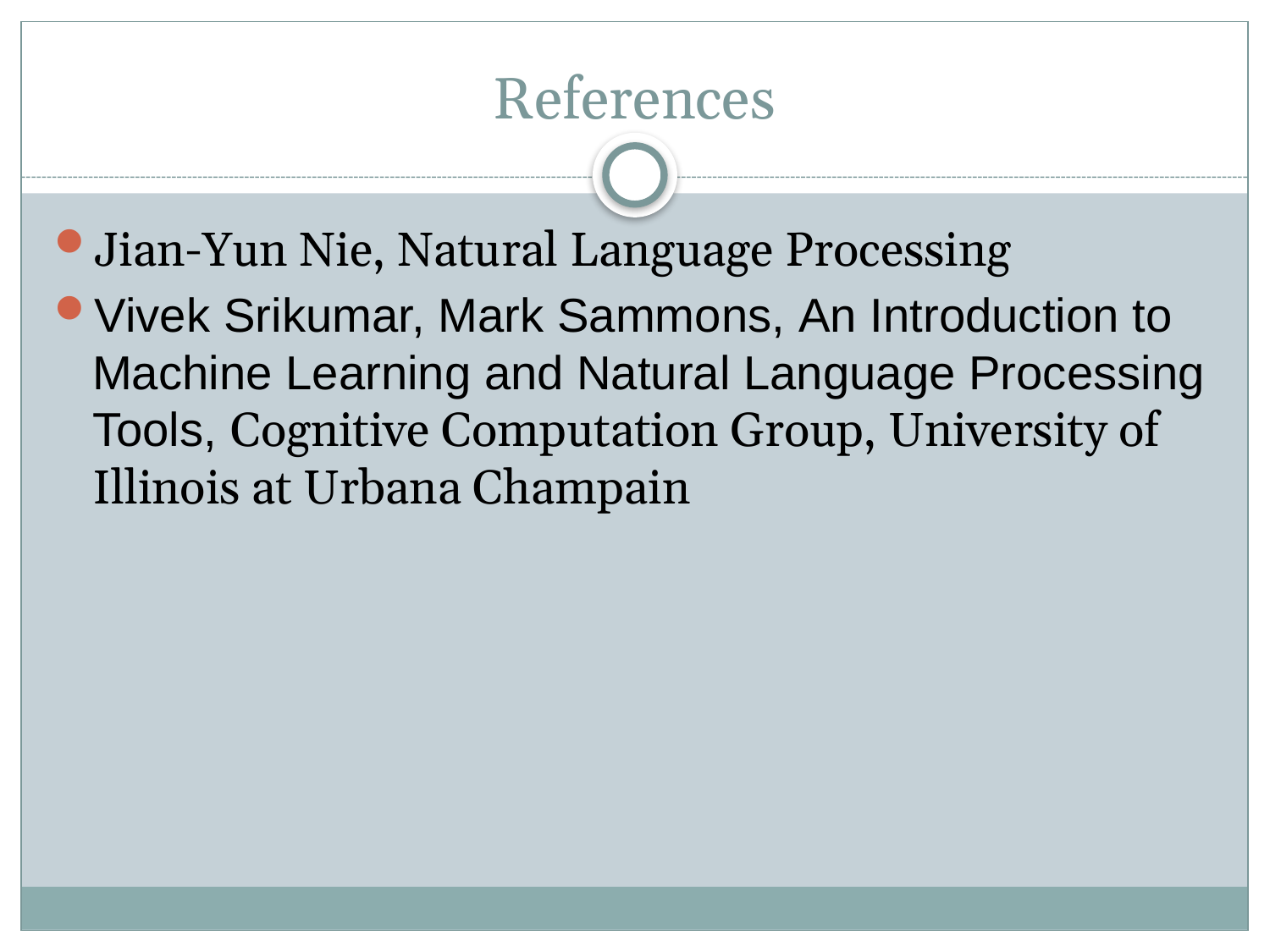

# References
Jian-Yun Nie, Natural Language Processing
Vivek Srikumar, Mark Sammons, An Introduction to
Machine Learning and Natural Language Processing Tools, Cognitive Computation Group, University of Illinois at Urbana Champain